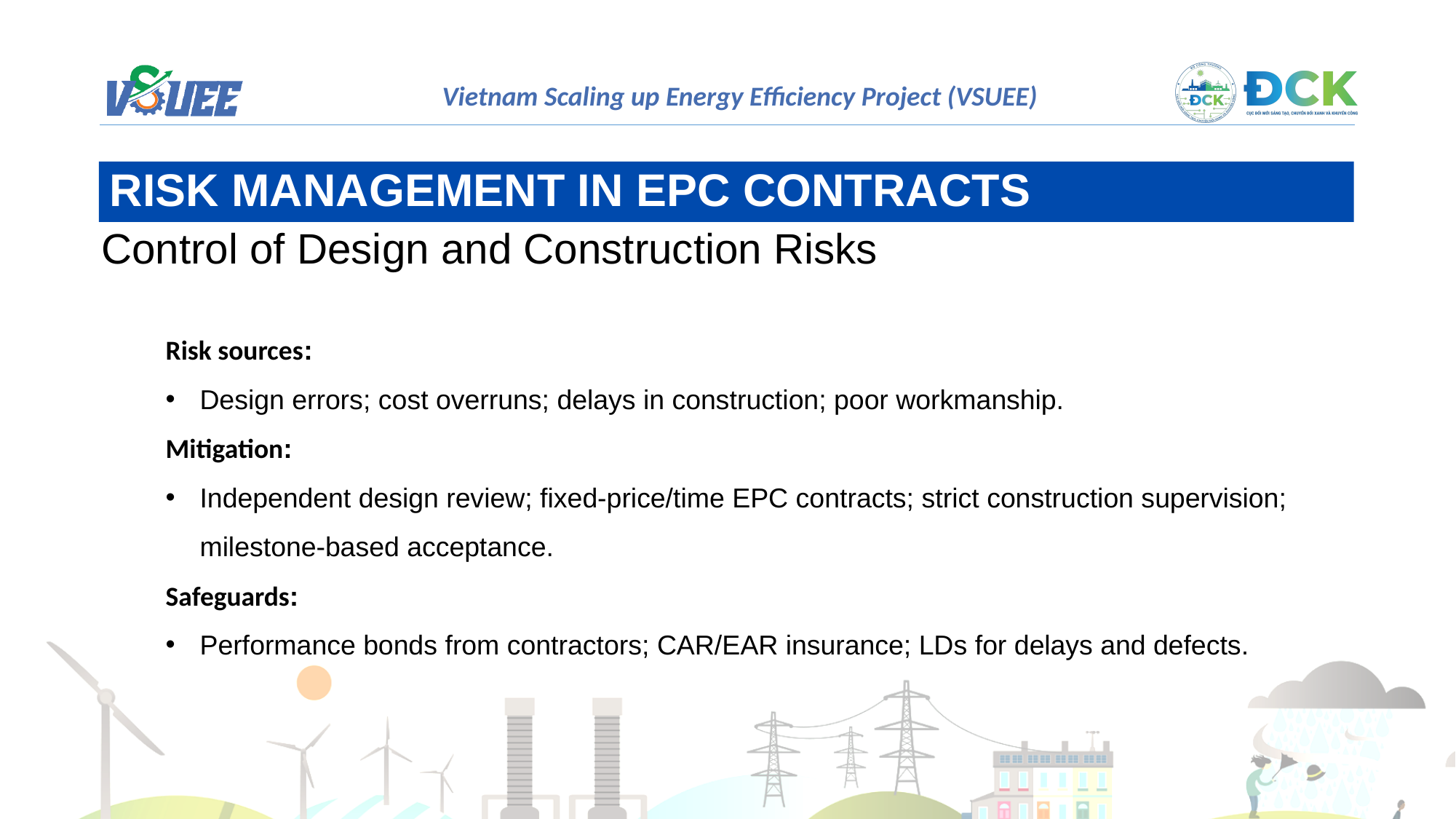

RISK MANAGEMENT IN EPC CONTRACTS
Control of Design and Construction Risks
Risk sources:
Design errors; cost overruns; delays in construction; poor workmanship.
Mitigation:
Independent design review; fixed-price/time EPC contracts; strict construction supervision; milestone-based acceptance.
Safeguards:
Performance bonds from contractors; CAR/EAR insurance; LDs for delays and defects.